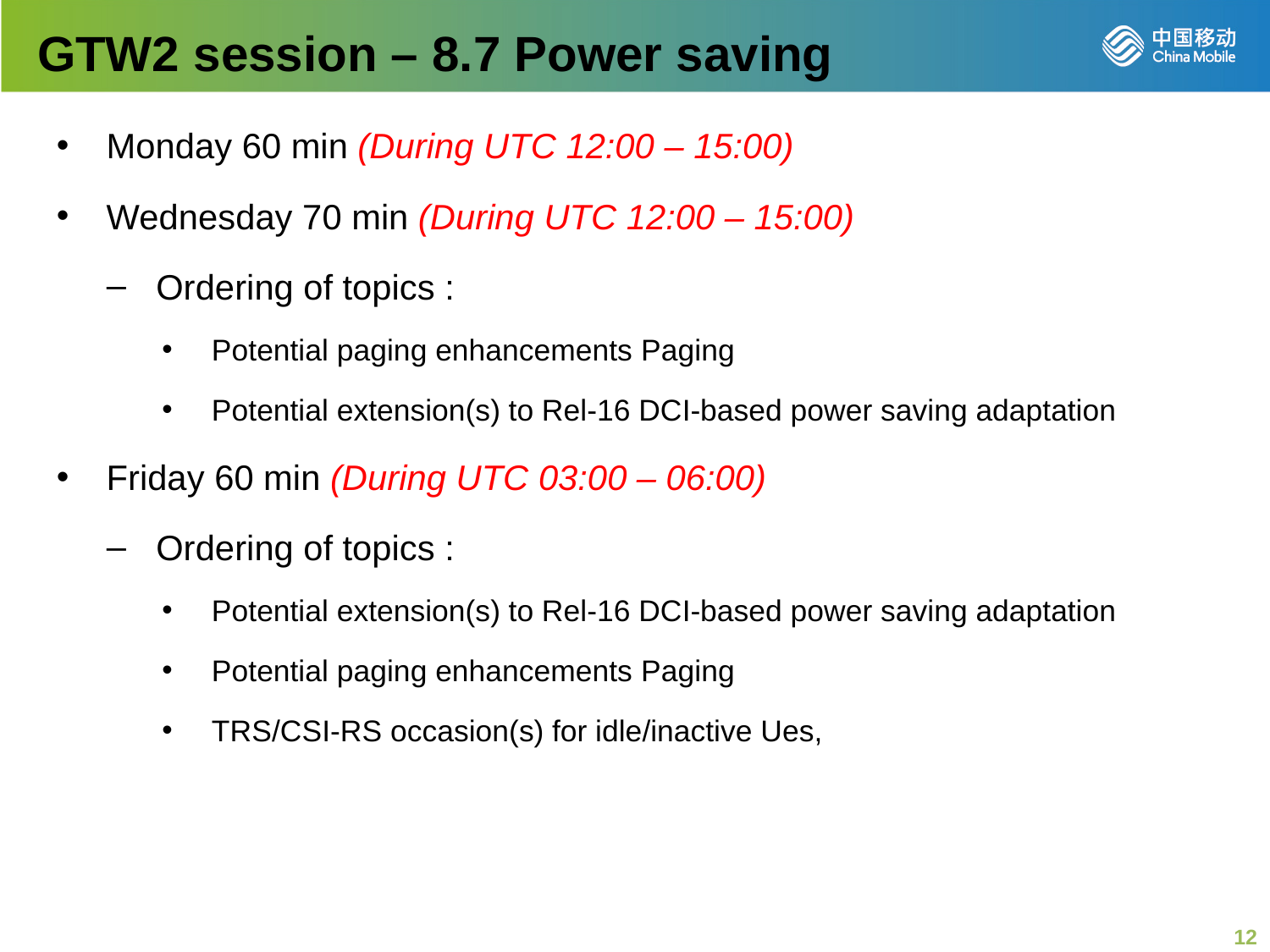

GTW2 session – 8.7 Power saving
Monday 60 min (During UTC 12:00 – 15:00)
Wednesday 70 min (During UTC 12:00 – 15:00)
Ordering of topics :
Potential paging enhancements Paging
Potential extension(s) to Rel-16 DCI-based power saving adaptation
Friday 60 min (During UTC 03:00 – 06:00)
Ordering of topics :
Potential extension(s) to Rel-16 DCI-based power saving adaptation
Potential paging enhancements Paging
TRS/CSI-RS occasion(s) for idle/inactive Ues,